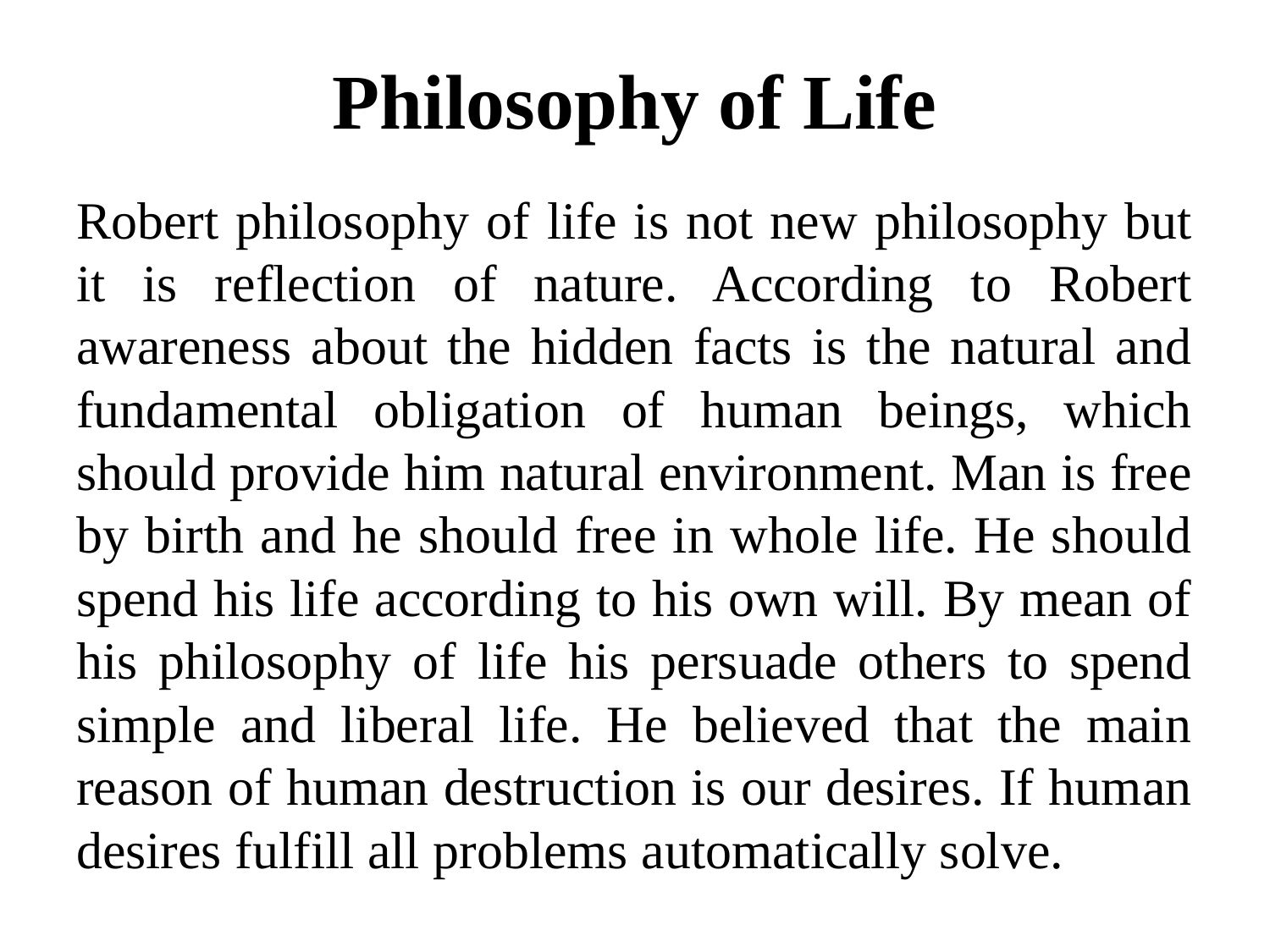

# Philosophy of Life
Robert philosophy of life is not new philosophy but it is reflection of nature. According to Robert awareness about the hidden facts is the natural and fundamental obligation of human beings, which should provide him natural environment. Man is free by birth and he should free in whole life. He should spend his life according to his own will. By mean of his philosophy of life his persuade others to spend simple and liberal life. He believed that the main reason of human destruction is our desires. If human desires fulfill all problems automatically solve.